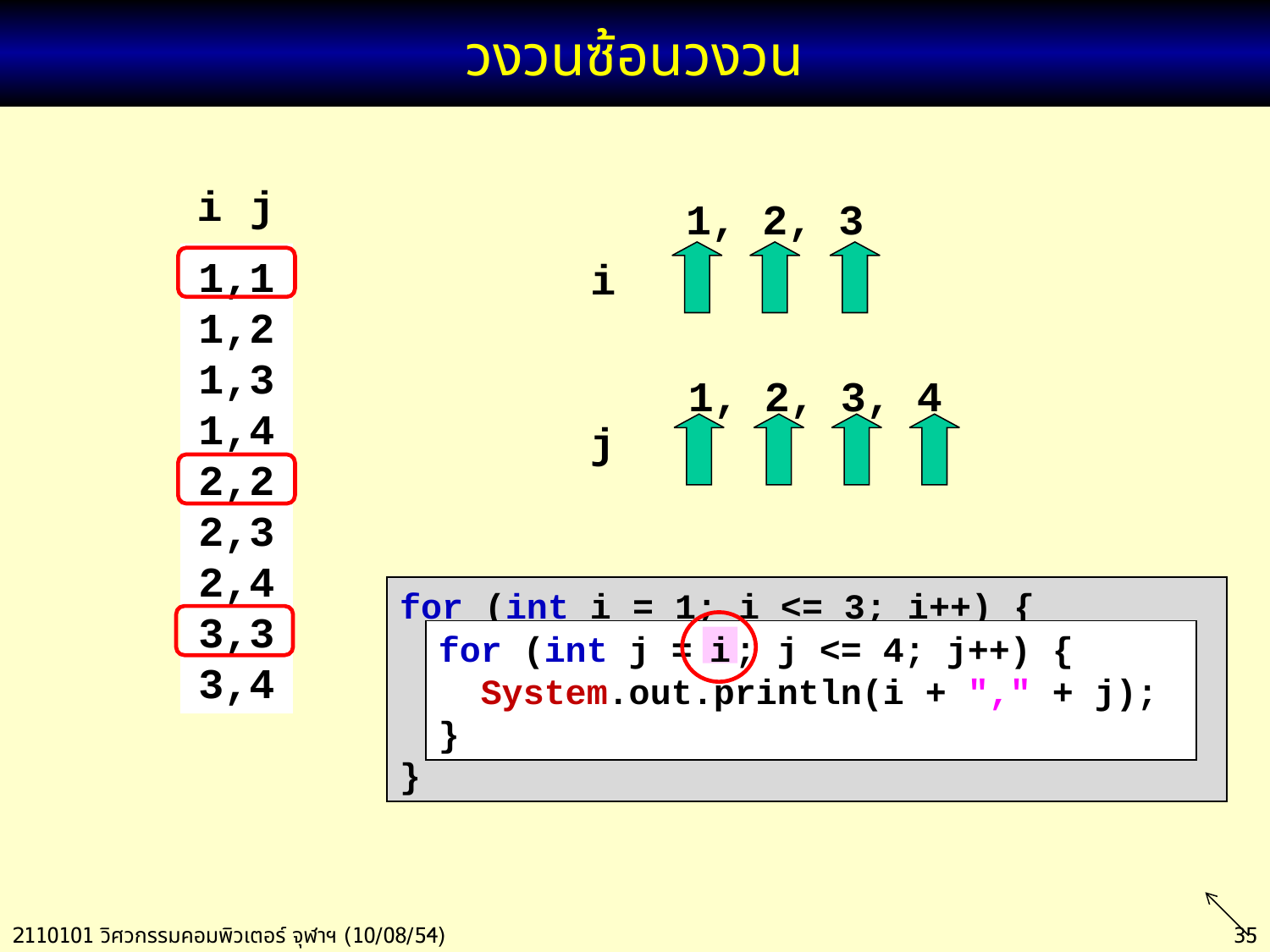

# วงวนซ้อนวงวน
i
j
1, 2, 3

1,1
1,2
1,3
1,4
2,2
2,3
2,4
3,3
3,4
i

1, 2, 3, 4
j

for (int i = 1; i <= 3; i++) {

}

for (int j = 1; j <= 4; j++) {
  System.out.println(i + "," + j);
}
i